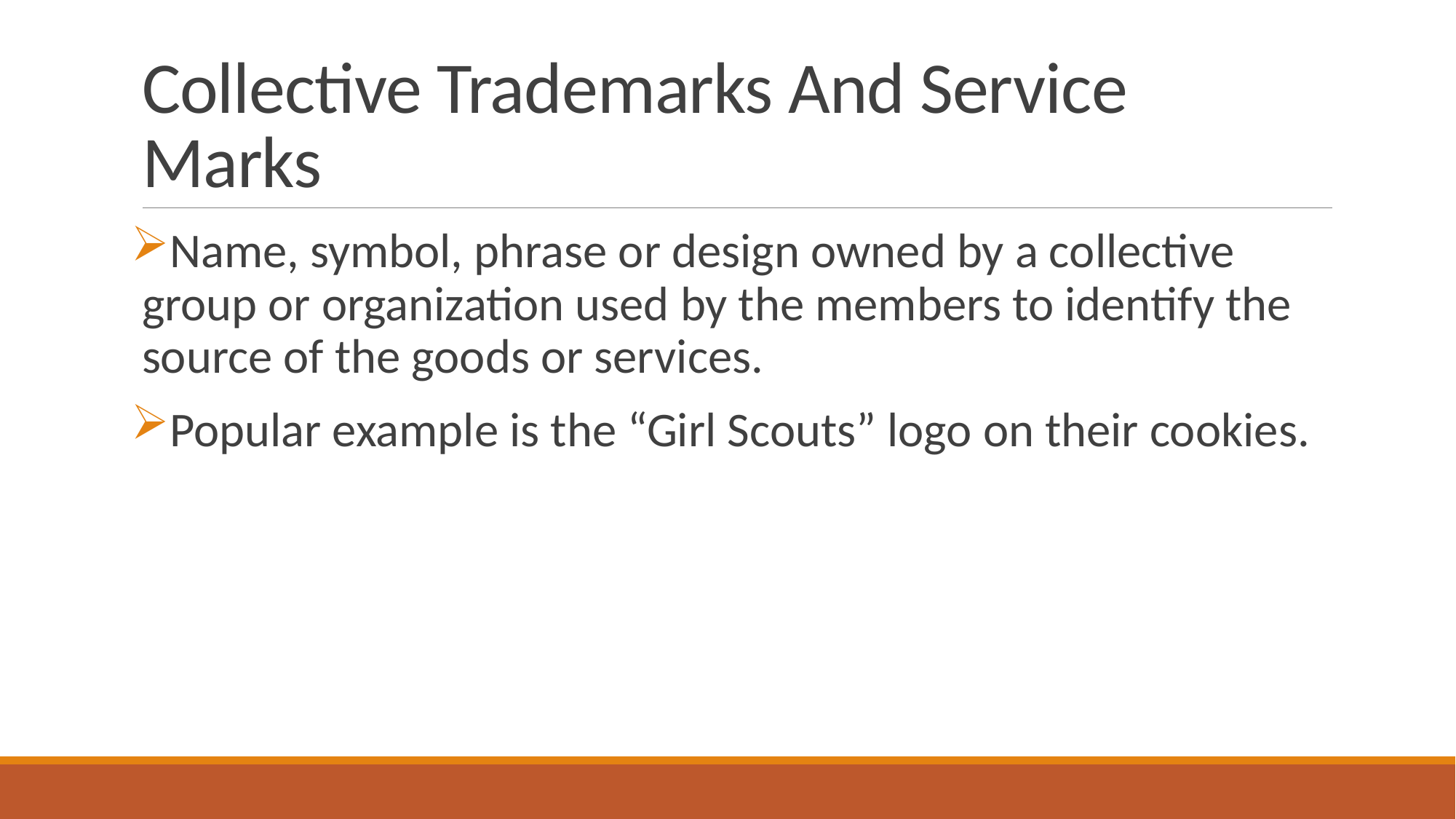

# Collective Trademarks And Service Marks
Name, symbol, phrase or design owned by a collective group or organization used by the members to identify the source of the goods or services.
Popular example is the “Girl Scouts” logo on their cookies.